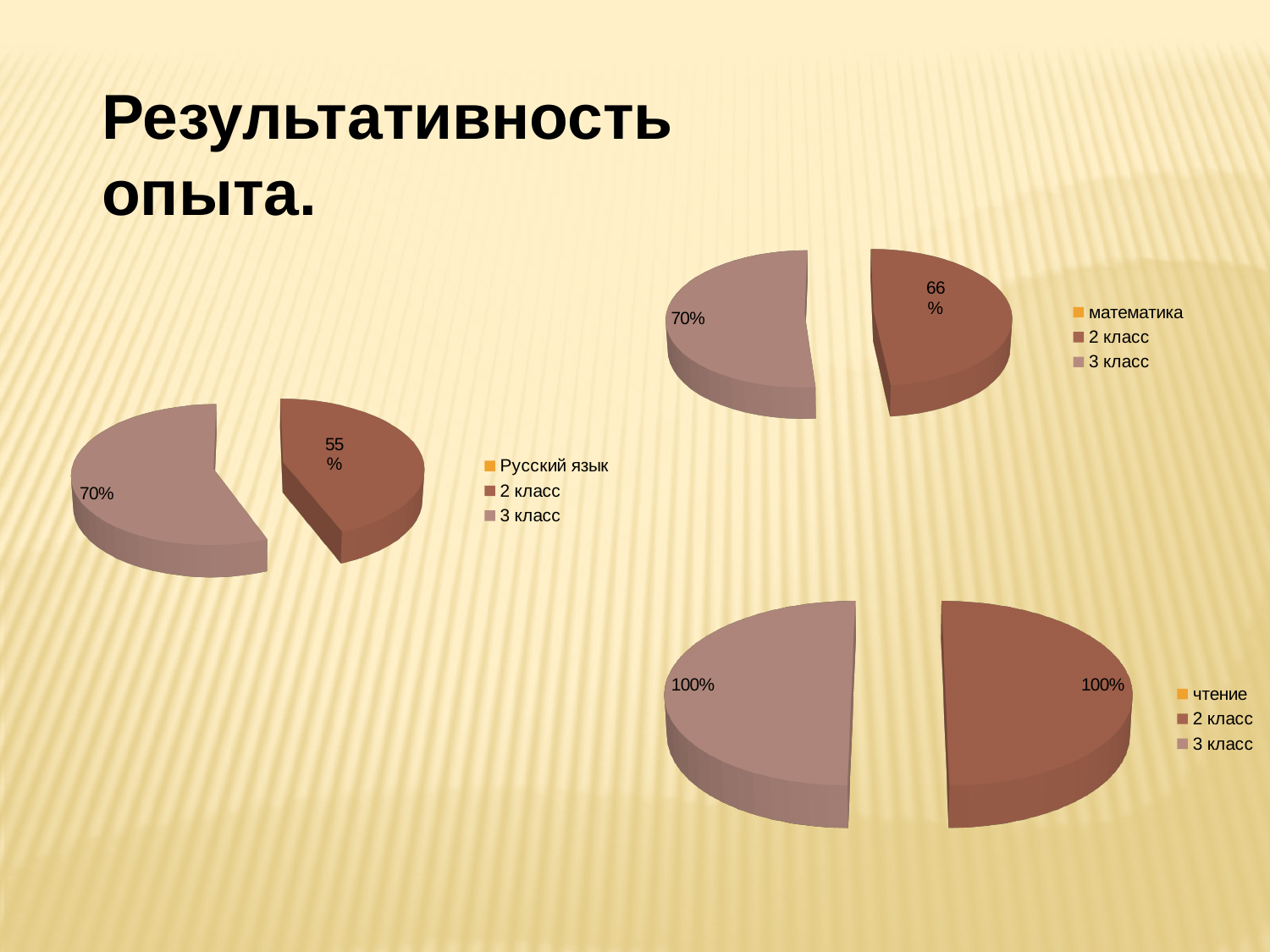

Результативность опыта.

[unsupported chart]

[unsupported chart]

[unsupported chart]